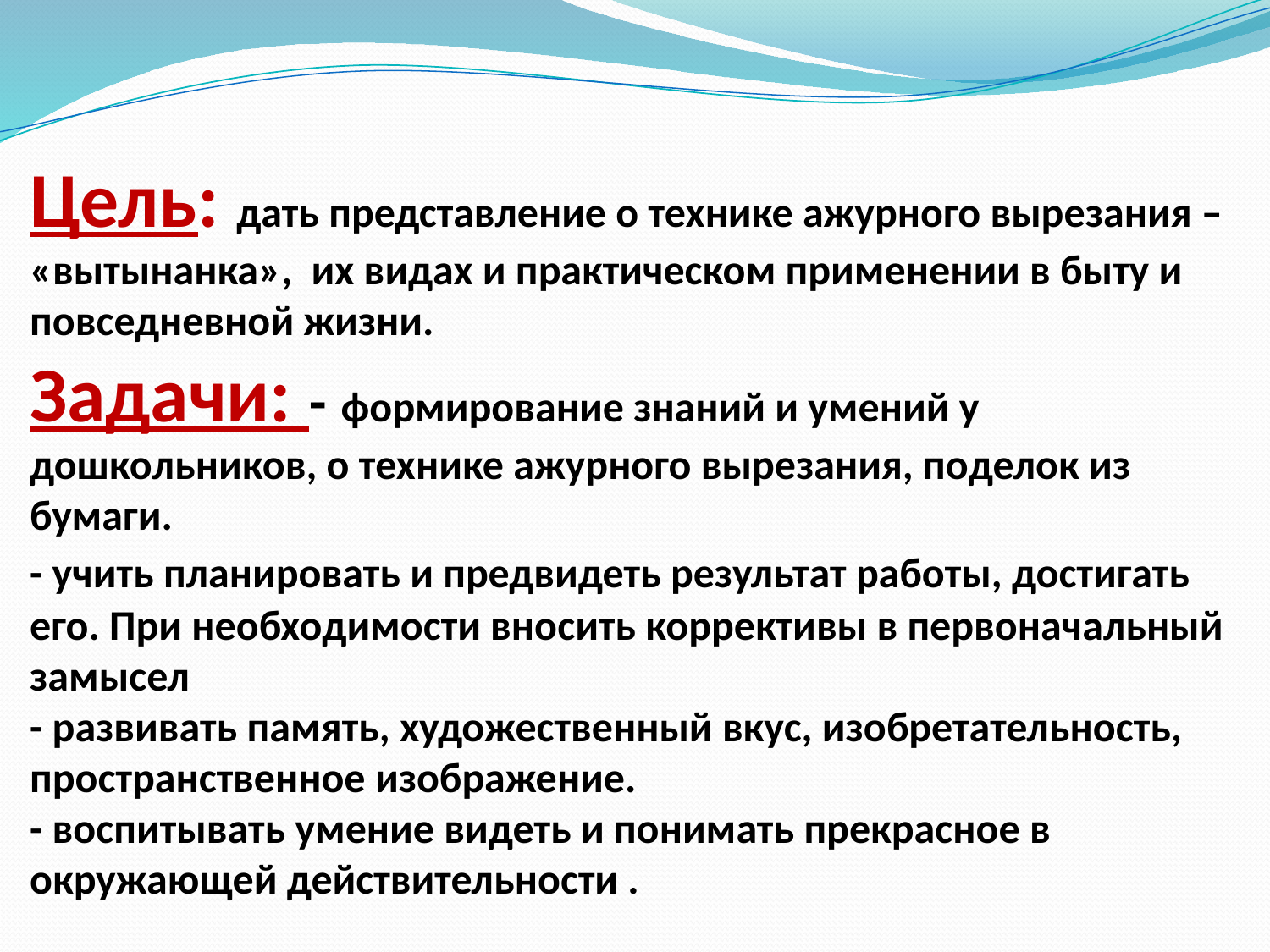

# Цель: дать представление о технике ажурного вырезания – «вытынанка»,  их видах и практическом применении в быту и повседневной жизни. Задачи: - формирование знаний и умений у дошкольников, о технике ажурного вырезания, поделок из бумаги. - учить планировать и предвидеть результат работы, достигать его. При необходимости вносить коррективы в первоначальный замысел - развивать память, художественный вкус, изобретательность, пространственное изображение. - воспитывать умение видеть и понимать прекрасное в окружающей действительности .